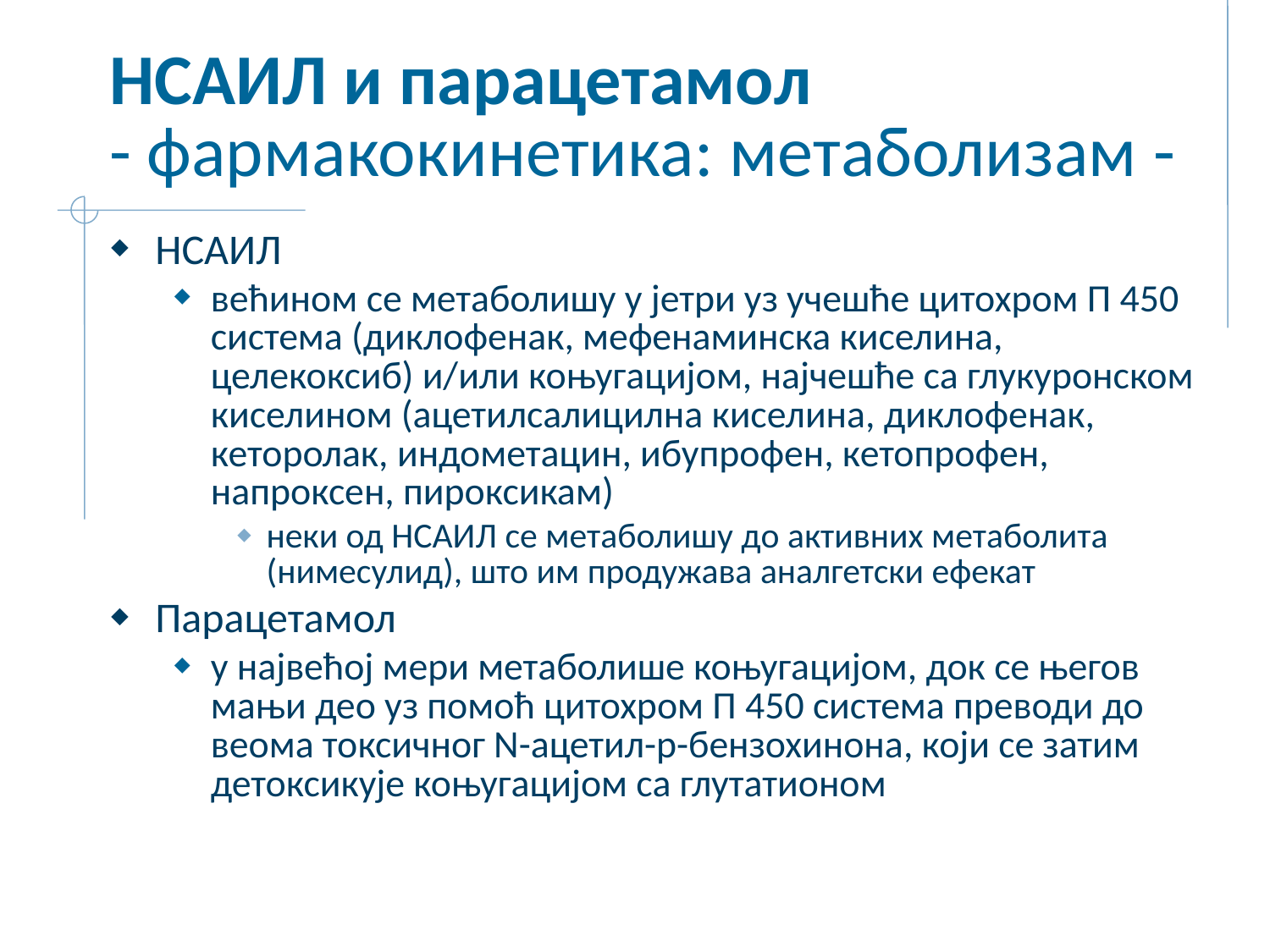

# НСАИЛ и парацетамол - фармакокинетика: метаболизам -
НСАИЛ
већином се метаболишу у јетри уз учешће цитохром П 450 система (диклофенак, мефенаминска киселина, целекоксиб) и/или коњугацијом, најчешће са глукуронском киселином (ацетилсалицилна киселина, диклофенак, кеторолак, индометацин, ибупрофен, кетопрофен, напроксен, пироксикам)
неки од НСАИЛ се метаболишу до активних метаболита (нимесулид), што им продужава аналгетски ефекат
Парацетамол
у највећој мери метаболише коњугацијом, док се његов мањи део уз помоћ цитохром П 450 система преводи до веома токсичног N-ацетил-p-бензохинона, који се затим детоксикује коњугацијом са глутатионом